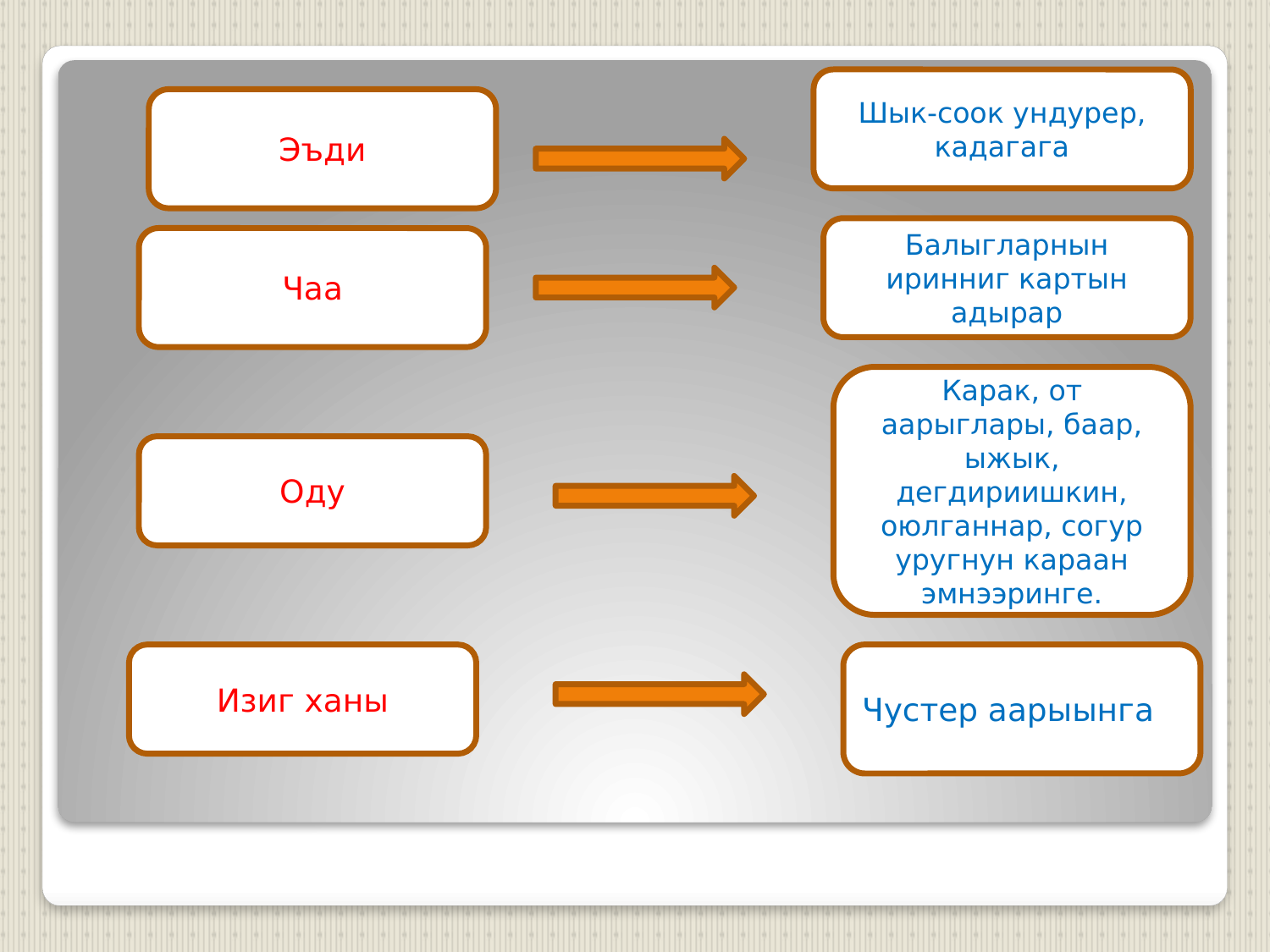

Шык-соок ундурер, кадагага
Эъди

Балыгларнын иринниг картын адырар
Чаа

Карак, от аарыглары, баар, ыжык, дегдириишкин, оюлганнар, согур уругнун караан эмнээринге.
Оду

Изиг ханы
Чустер аарыынга